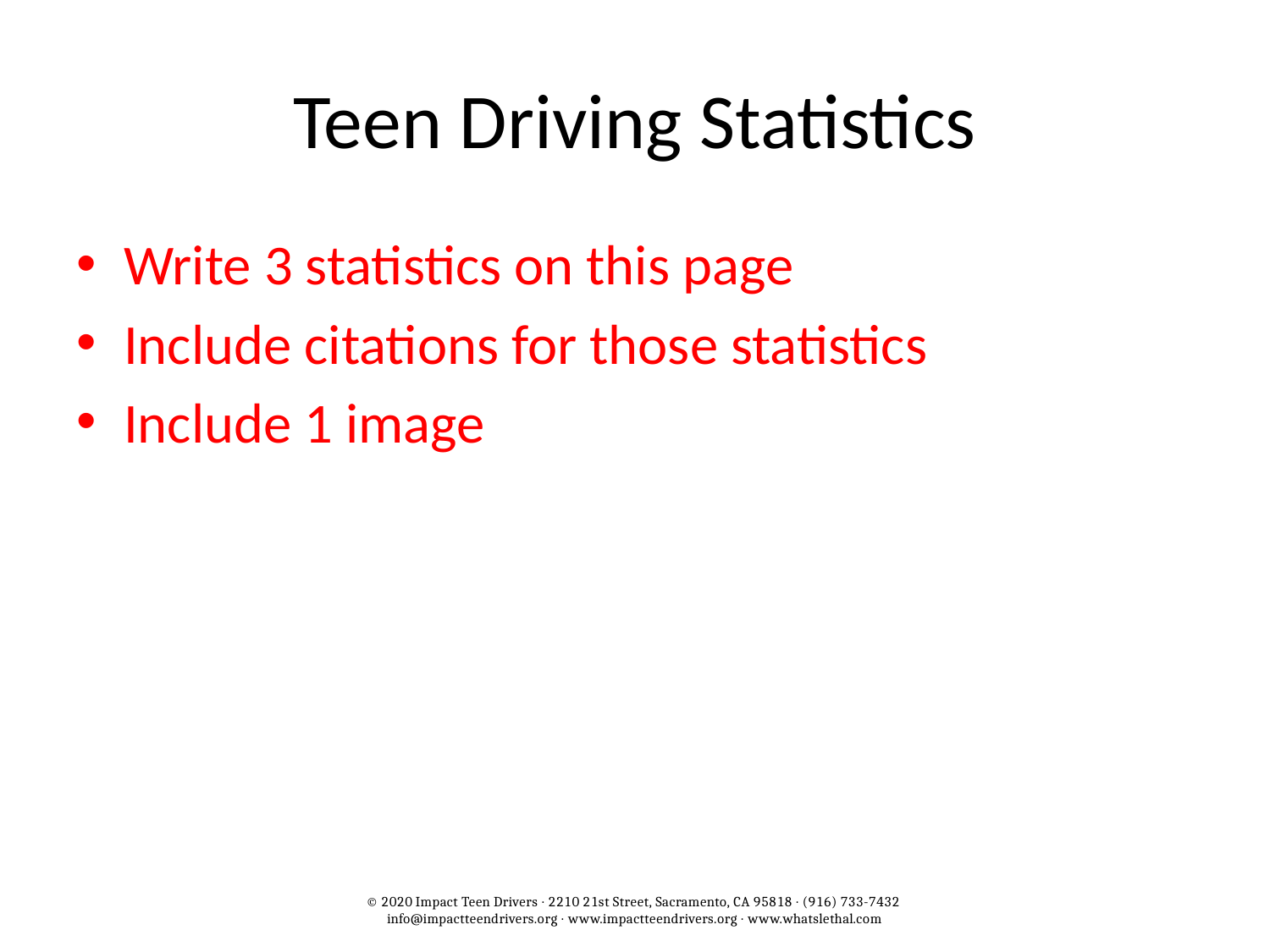

# Teen Driving Statistics
Write 3 statistics on this page
Include citations for those statistics
Include 1 image
© 2020 Impact Teen Drivers · 2210 21st Street, Sacramento, CA 95818 · (916) 733-7432
info@impactteendrivers.org · www.impactteendrivers.org · www.whatslethal.com